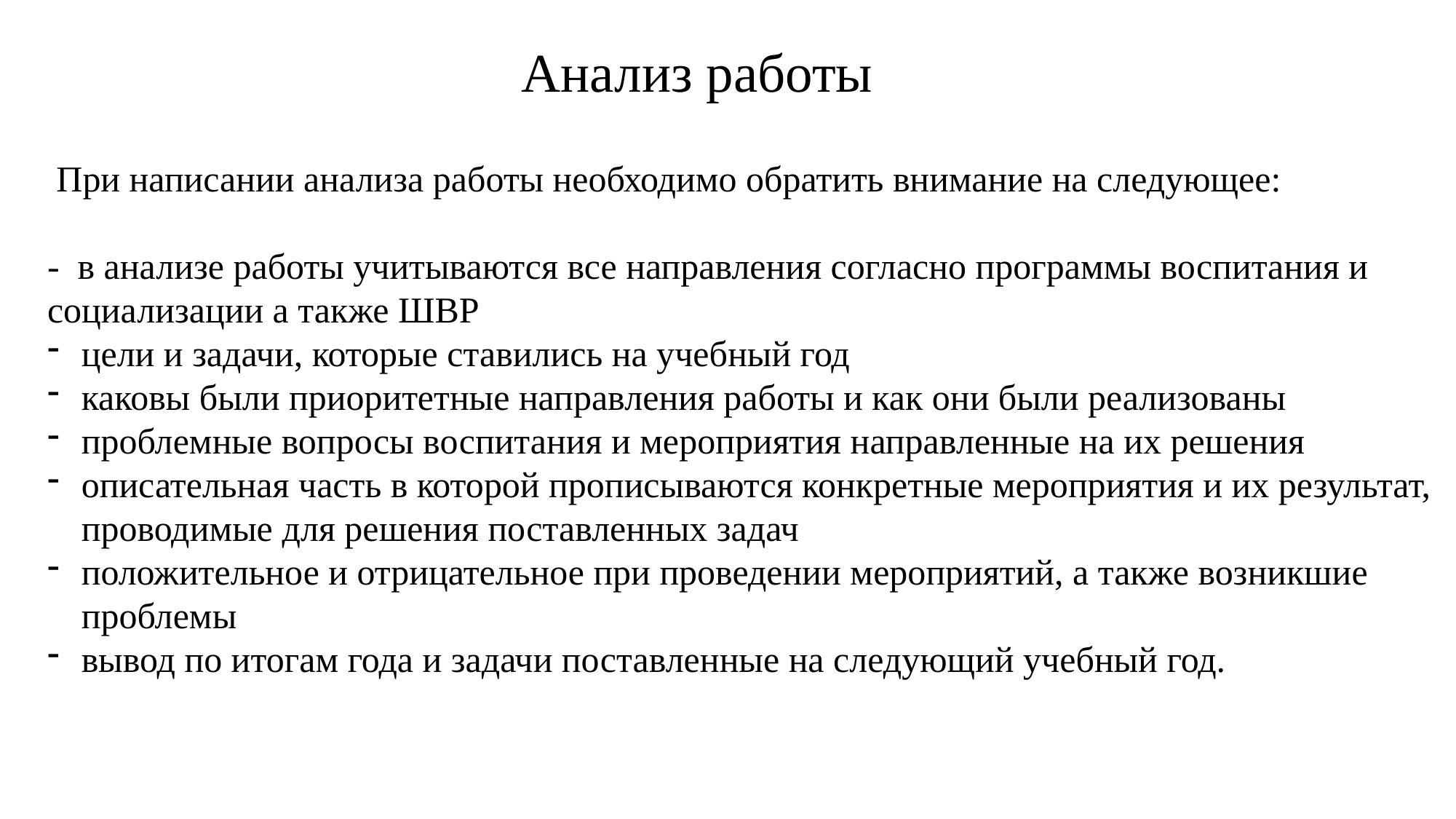

Анализ работы
 При написании анализа работы необходимо обратить внимание на следующее:

-  в анализе работы учитываются все направления согласно программы воспитания и социализации а также ШВР
цели и задачи, которые ставились на учебный год
каковы были приоритетные направления работы и как они были реализованы
проблемные вопросы воспитания и мероприятия направленные на их решения
описательная часть в которой прописываются конкретные мероприятия и их результат, проводимые для решения поставленных задач
положительное и отрицательное при проведении мероприятий, а также возникшие проблемы
вывод по итогам года и задачи поставленные на следующий учебный год.